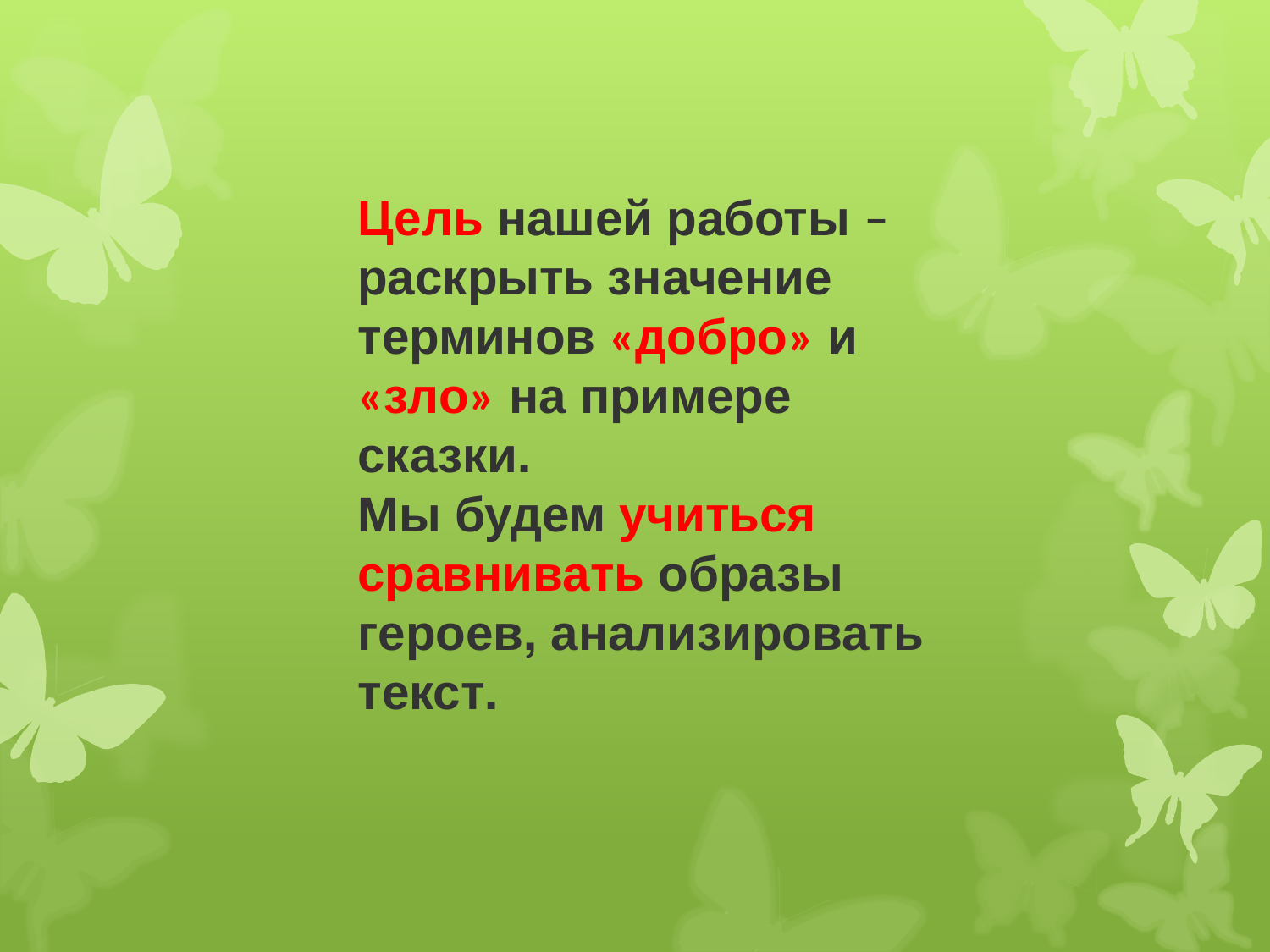

Цель нашей работы – раскрыть значение терминов «добро» и «зло» на примере сказки.
Мы будем учиться сравнивать образы героев, анализировать текст.